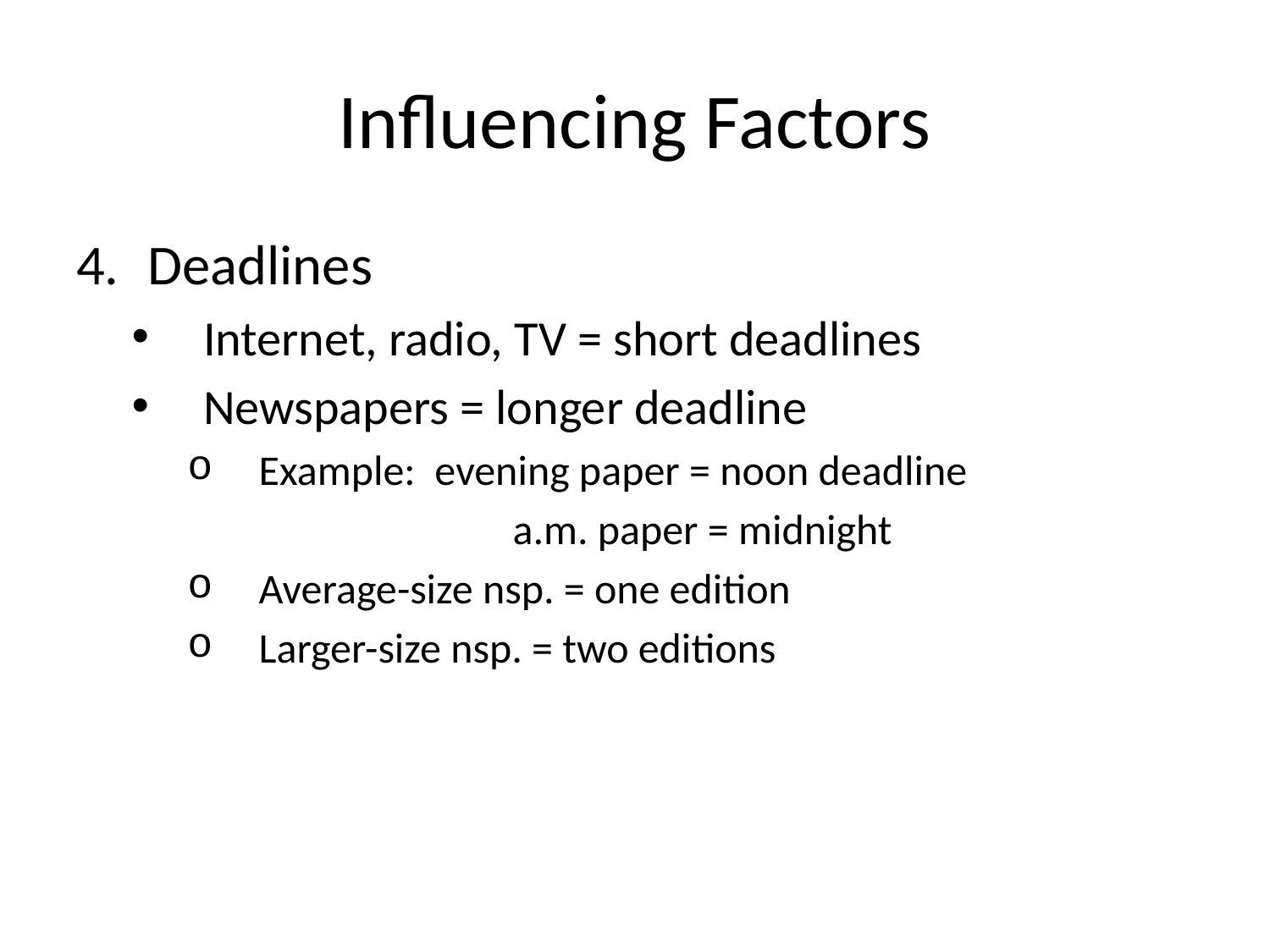

# Influencing Factors
Deadlines
Internet, radio, TV = short deadlines
Newspapers = longer deadline
Example:  evening paper = noon deadline
			a.m. paper = midnight
Average-size nsp. = one edition
Larger-size nsp. = two editions